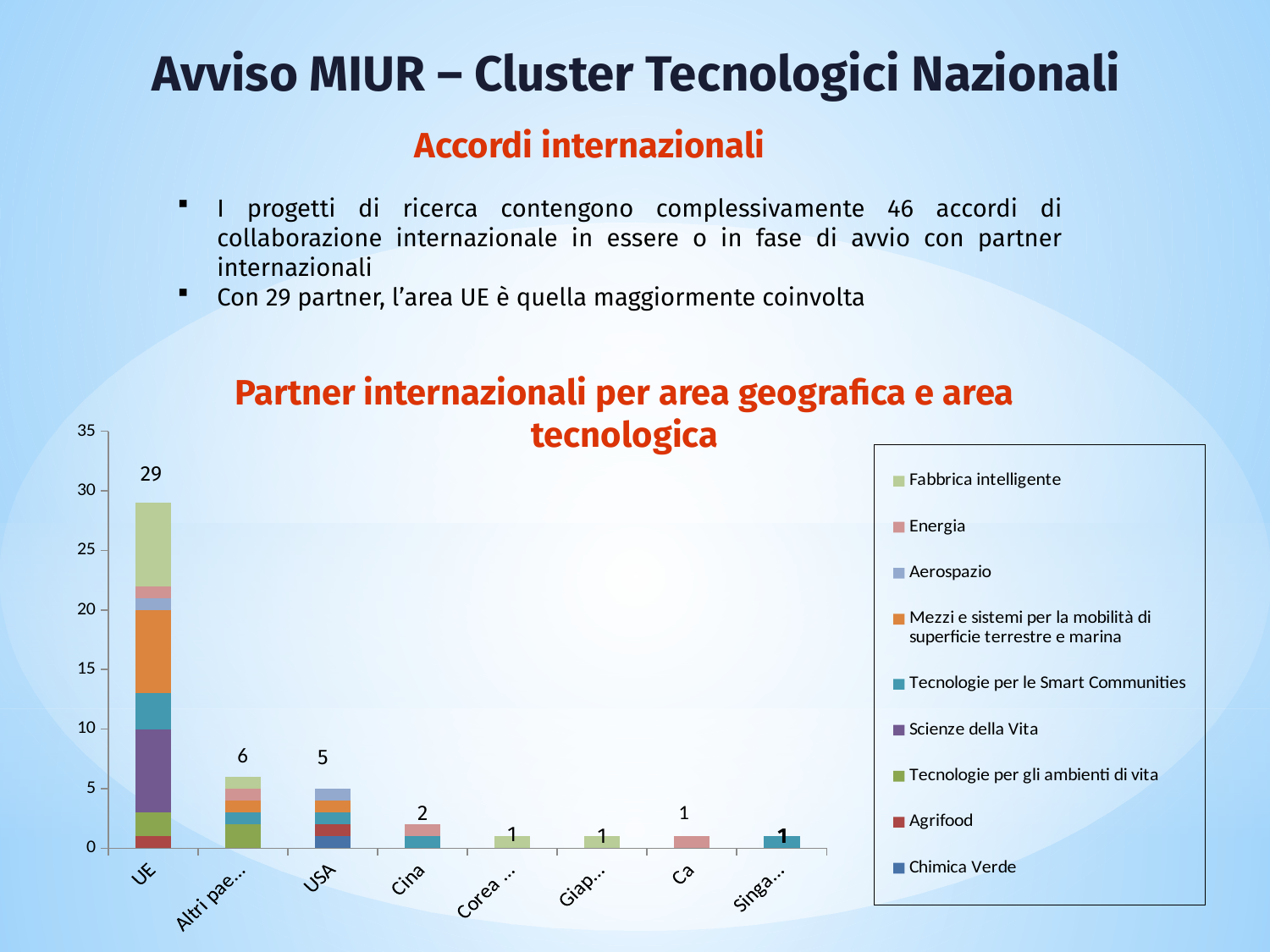

Avviso MIUR – Cluster Tecnologici Nazionali
Accordi internazionali

I progetti di ricerca contengono complessivamente 46 accordi di collaborazione internazionale in essere o in fase di avvio con partner internazionali
Con 29 partner, l’area UE è quella maggiormente coinvolta

Partner internazionali per area geografica e area tecnologica

### Chart

| Category | Chimica Verde | Agrifood | Tecnologie per gli ambienti di vita | Scienze della Vita | Tecnologie per le Smart Communities | Mezzi e sistemi per la mobilità di superficie terrestre e marina | Aerospazio | Energia | Fabbrica intelligente |
|---|---|---|---|---|---|---|---|---|---|
| UE | 0.0 | 1.0 | 2.0 | 7.0 | 3.0 | 7.0 | 1.0 | 1.0 | 7.0 |
| Altri paesi europei | None | None | 2.0 | None | 1.0 | 1.0 | None | 1.0 | 1.0 |
| USA | 1.0 | 1.0 | None | None | 1.0 | 1.0 | 1.0 | None | None |
| Cina | None | None | None | None | 1.0 | None | None | 1.0 | None |
| Corea del Sud | None | None | None | None | None | None | None | None | 1.0 |
| Giappone | None | None | None | None | None | None | None | None | 1.0 |
| Canada | None | None | None | None | None | None | None | 1.0 | None |
| Singapore | None | None | None | None | 1.0 | None | None | None | None |
29
6
5
2
1
1
1